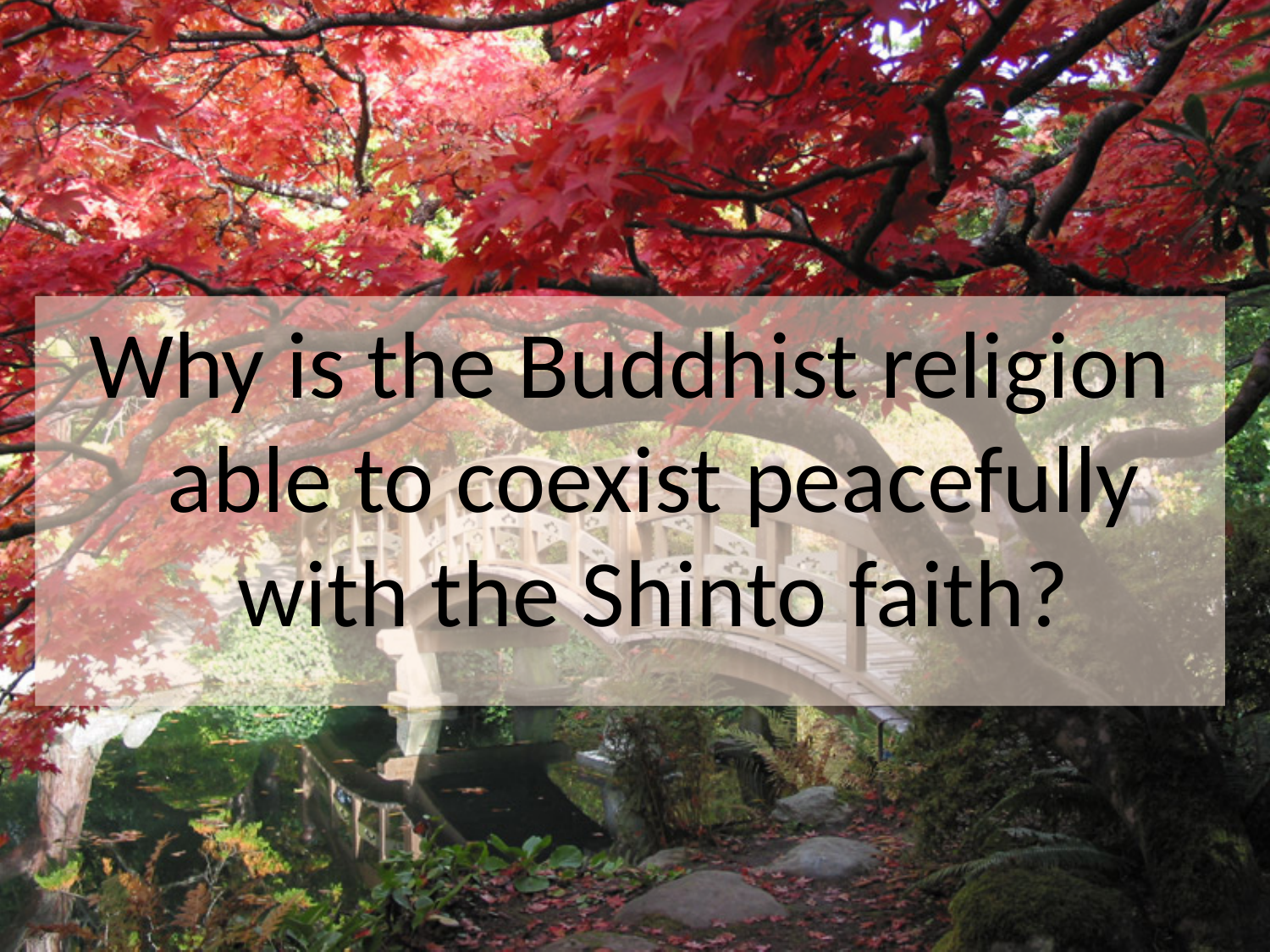

Why is the Buddhist religion able to coexist peacefully with the Shinto faith?